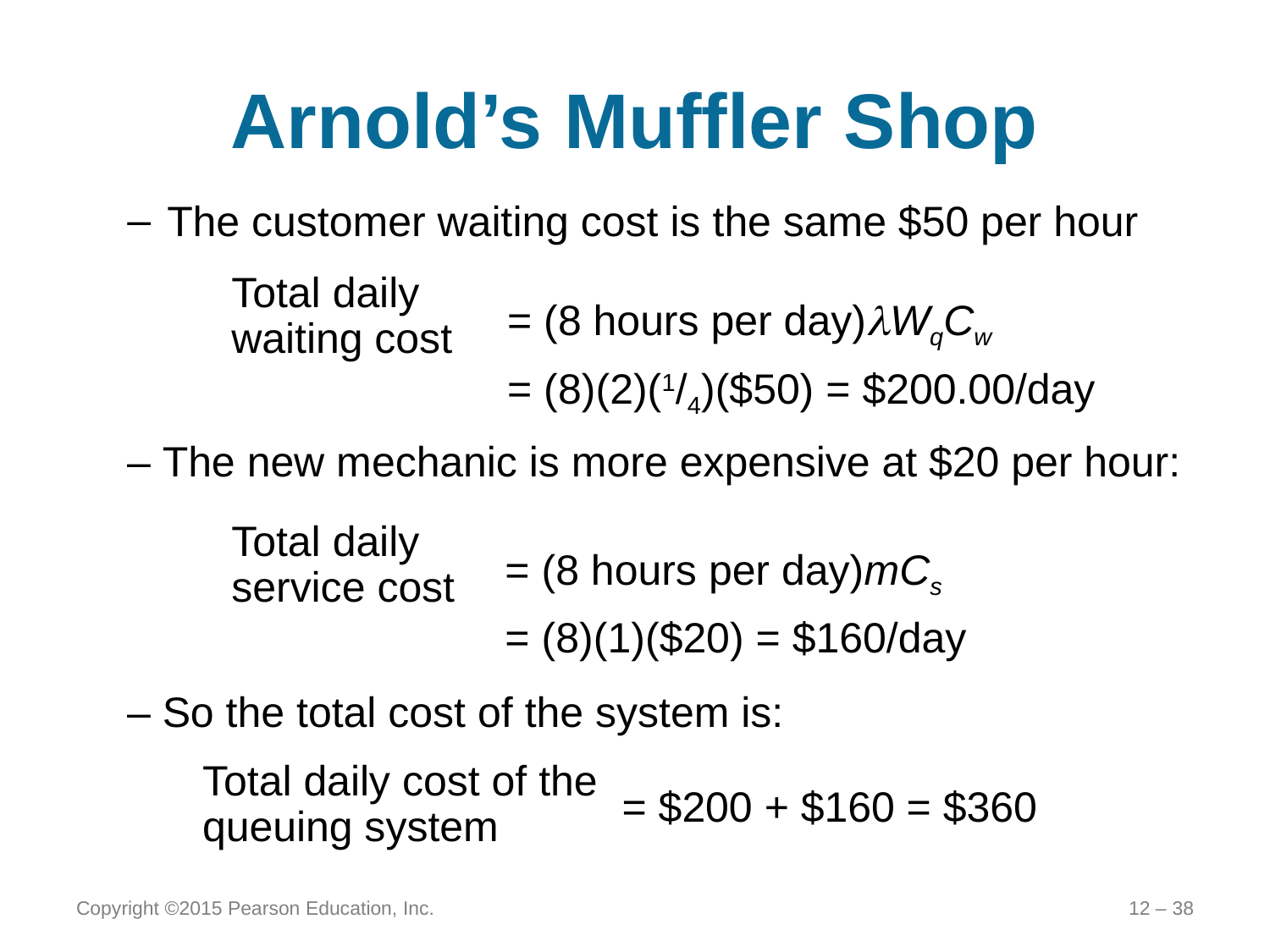

# Arnold’s Muffler Shop
The customer waiting cost is the same $50 per hour
Total daily waiting cost
= (8 hours per day)λWqCw
= (8)(2)(1/4)($50) = $200.00/day
– The new mechanic is more expensive at $20 per hour:
Total daily service cost
= (8 hours per day)mCs
= (8)(1)($20) = $160/day
– So the total cost of the system is:
Total daily cost of the queuing system
= $200 + $160 = $360
Copyright ©2015 Pearson Education, Inc.
12 – 38